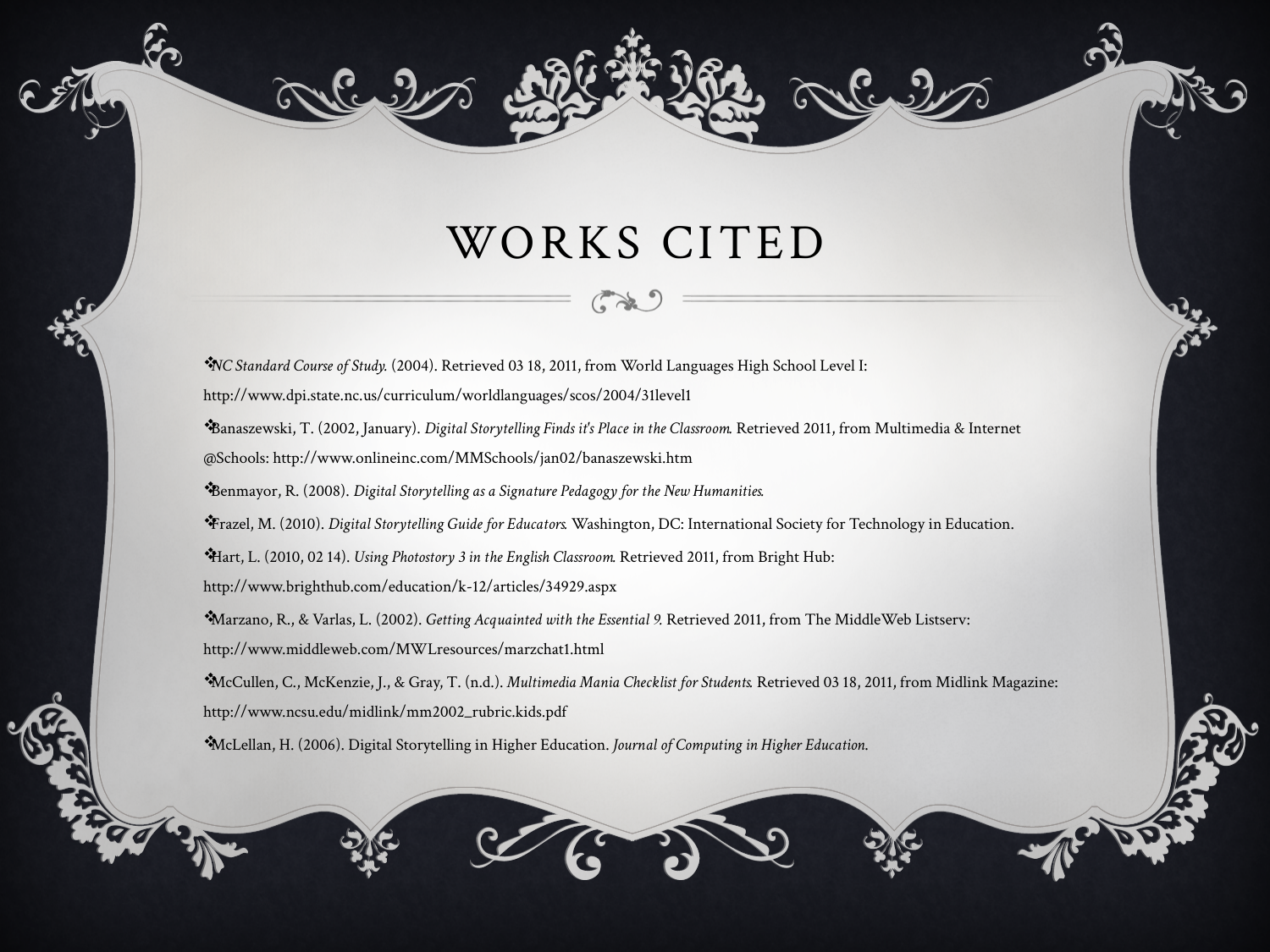

# Works cited
NC Standard Course of Study. (2004). Retrieved 03 18, 2011, from World Languages High School Level I: http://www.dpi.state.nc.us/curriculum/worldlanguages/scos/2004/31level1
Banaszewski, T. (2002, January). Digital Storytelling Finds it's Place in the Classroom. Retrieved 2011, from Multimedia & Internet @Schools: http://www.onlineinc.com/MMSchools/jan02/banaszewski.htm
Benmayor, R. (2008). Digital Storytelling as a Signature Pedagogy for the New Humanities.
Frazel, M. (2010). Digital Storytelling Guide for Educators. Washington, DC: International Society for Technology in Education.
Hart, L. (2010, 02 14). Using Photostory 3 in the English Classroom. Retrieved 2011, from Bright Hub: http://www.brighthub.com/education/k-12/articles/34929.aspx
Marzano, R., & Varlas, L. (2002). Getting Acquainted with the Essential 9. Retrieved 2011, from The MiddleWeb Listserv: http://www.middleweb.com/MWLresources/marzchat1.html
McCullen, C., McKenzie, J., & Gray, T. (n.d.). Multimedia Mania Checklist for Students. Retrieved 03 18, 2011, from Midlink Magazine: http://www.ncsu.edu/midlink/mm2002_rubric.kids.pdf
McLellan, H. (2006). Digital Storytelling in Higher Education. Journal of Computing in Higher Education.